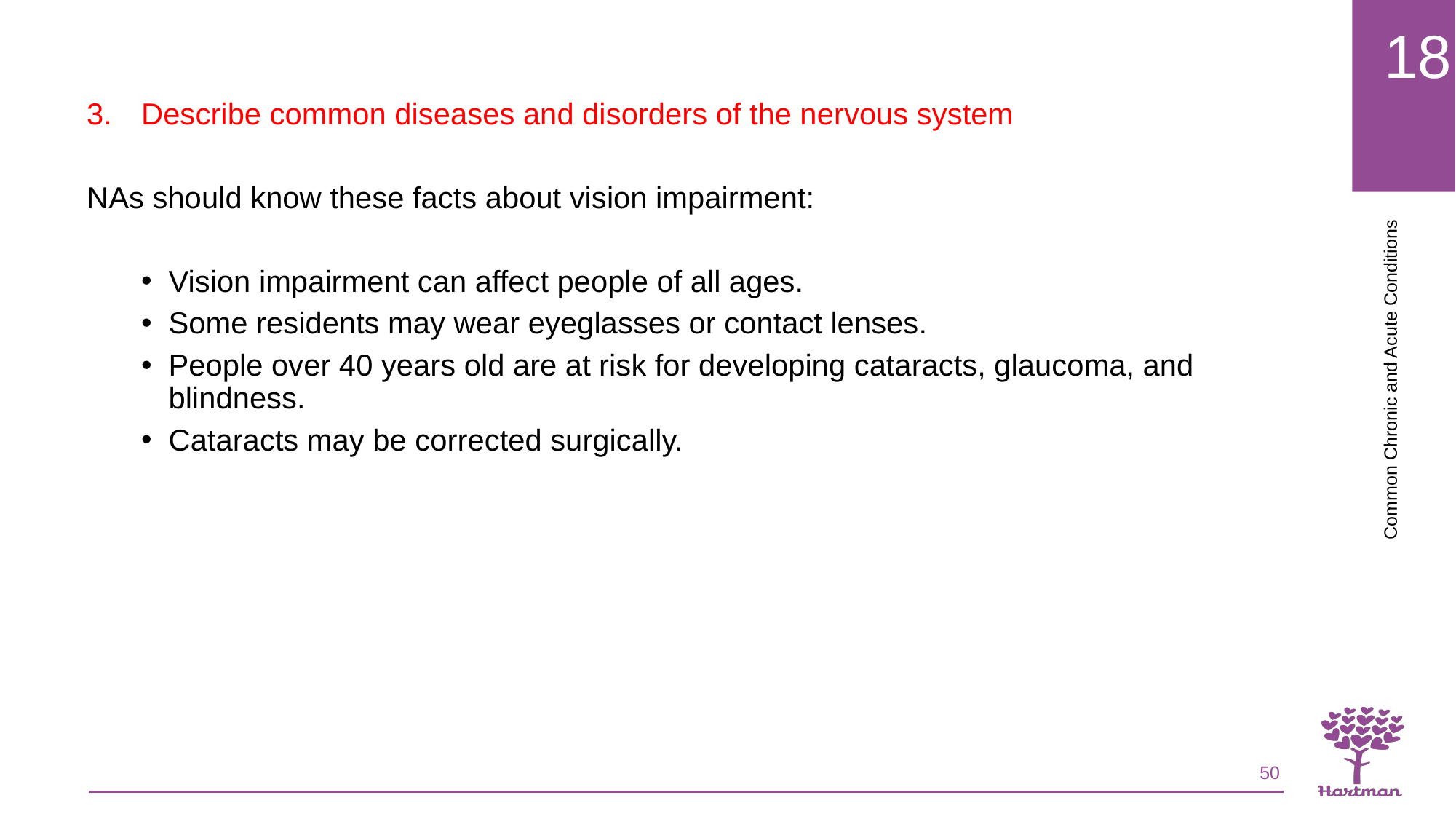

Describe common diseases and disorders of the nervous system

NAs should know these facts about vision impairment:

Vision impairment can affect people of all ages.
Some residents may wear eyeglasses or contact lenses.
People over 40 years old are at risk for developing cataracts, glaucoma, and blindness.
Cataracts may be corrected surgically.

50